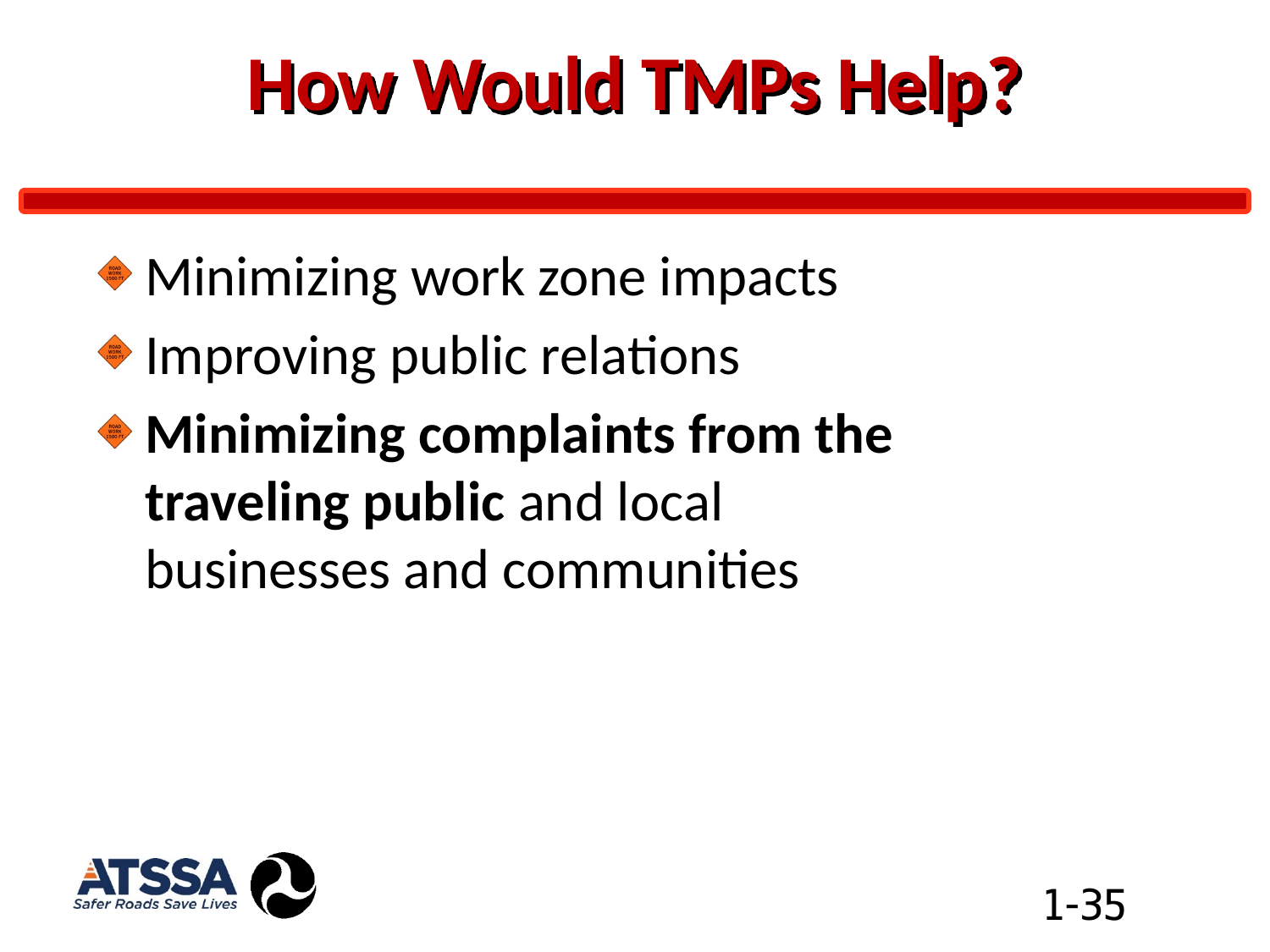

# How Would TMPs Help?
Minimizing work zone impacts
Improving public relations
Minimizing complaints from the traveling public and local businesses and communities